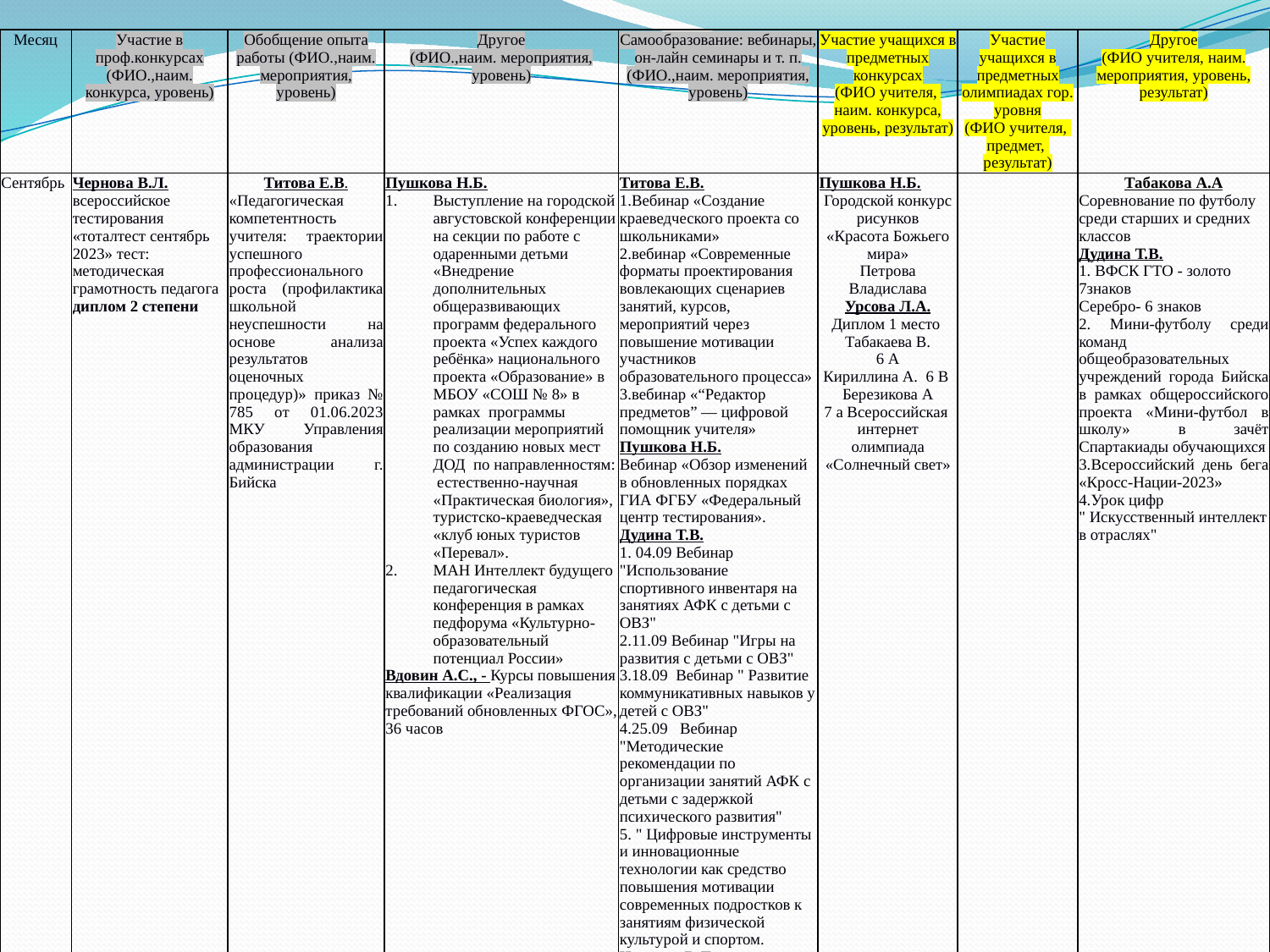

| Месяц | Участие в проф.конкурсах (ФИО.,наим. конкурса, уровень) | Обобщение опыта работы (ФИО.,наим. мероприятия, уровень) | Другое (ФИО.,наим. мероприятия, уровень) | Самообразование: вебинары, он-лайн семинары и т. п. (ФИО.,наим. мероприятия, уровень) | Участие учащихся в предметных конкурсах (ФИО учителя, наим. конкурса, уровень, результат) | Участие учащихся в предметных олимпиадах гор. уровня (ФИО учителя, предмет, результат) | Другое (ФИО учителя, наим. мероприятия, уровень, результат) |
| --- | --- | --- | --- | --- | --- | --- | --- |
| Сентябрь | Чернова В.Л. всероссийское тестирования «тоталтест сентябрь 2023» тест: методическая грамотность педагога диплом 2 степени | Титова Е.В. «Педагогическая компетентность учителя: траектории успешного профессионального роста (профилактика школьной неуспешности на основе анализа результатов оценочных процедур)» приказ № 785 от 01.06.2023 МКУ Управления образования администрации г. Бийска | Пушкова Н.Б. Выступление на городской августовской конференции на секции по работе с одаренными детьми «Внедрение дополнительных общеразвивающих программ федерального проекта «Успех каждого ребёнка» национального проекта «Образование» в МБОУ «СОШ № 8» в рамках программы реализации мероприятий по созданию новых мест ДОД по направленностям: естественно-научная «Практическая биология», туристско-краеведческая «клуб юных туристов «Перевал». МАН Интеллект будущего педагогическая конференция в рамках педфорума «Культурно-образовательный потенциал России» Вдовин А.С., - Курсы повышения квалификации «Реализация требований обновленных ФГОС», 36 часов | Титова Е.В. 1.Вебинар «Создание краеведческого проекта со школьниками» 2.вебинар «Современные форматы проектирования вовлекающих сценариев занятий, курсов, мероприятий через повышение мотивации участников образовательного процесса» 3.вебинар «“Редактор предметов” — цифровой помощник учителя» Пушкова Н.Б. Вебинар «Обзор изменений в обновленных порядках ГИА ФГБУ «Федеральный центр тестирования». Дудина Т.В. 1. 04.09 Вебинар "Использование спортивного инвентаря на занятиях АФК с детьми с ОВЗ" 2.11.09 Вебинар "Игры на развития с детьми с ОВЗ" 3.18.09 Вебинар " Развитие коммуникативных навыков у детей с ОВЗ" 4.25.09 Вебинар "Методические рекомендации по организации занятий АФК с детьми с задержкой психического развития" 5. " Цифровые инструменты и инновационные технологии как средство повышения мотивации современных подростков к занятиям физической культурой и спортом. Чернова В.Л. 1.вебинар «Роль педагога в саморазвитии обучающегося» 2.вебинар«Профориентация в школе: новый подход» | Пушкова Н.Б. Городской конкурс рисунков «Красота Божьего мира» Петрова Владислава Урсова Л.А. Диплом 1 место Табакаева В. 6 А Кириллина А. 6 В Березикова А 7 а Всероссийская интернет олимпиада «Солнечный свет» |  | Табакова А.А Соревнование по футболу среди старших и средних классов Дудина Т.В. 1. ВФСК ГТО - золото 7знаков Серебро- 6 знаков 2. Мини-футболу среди команд общеобразовательных учреждений города Бийска в рамках общероссийского проекта «Мини-футбол в школу» в зачёт Спартакиады обучающихся 3.Всероссийский день бега «Кросс-Нации-2023» 4.Урок цифр " Искусственный интеллект в отраслях" |